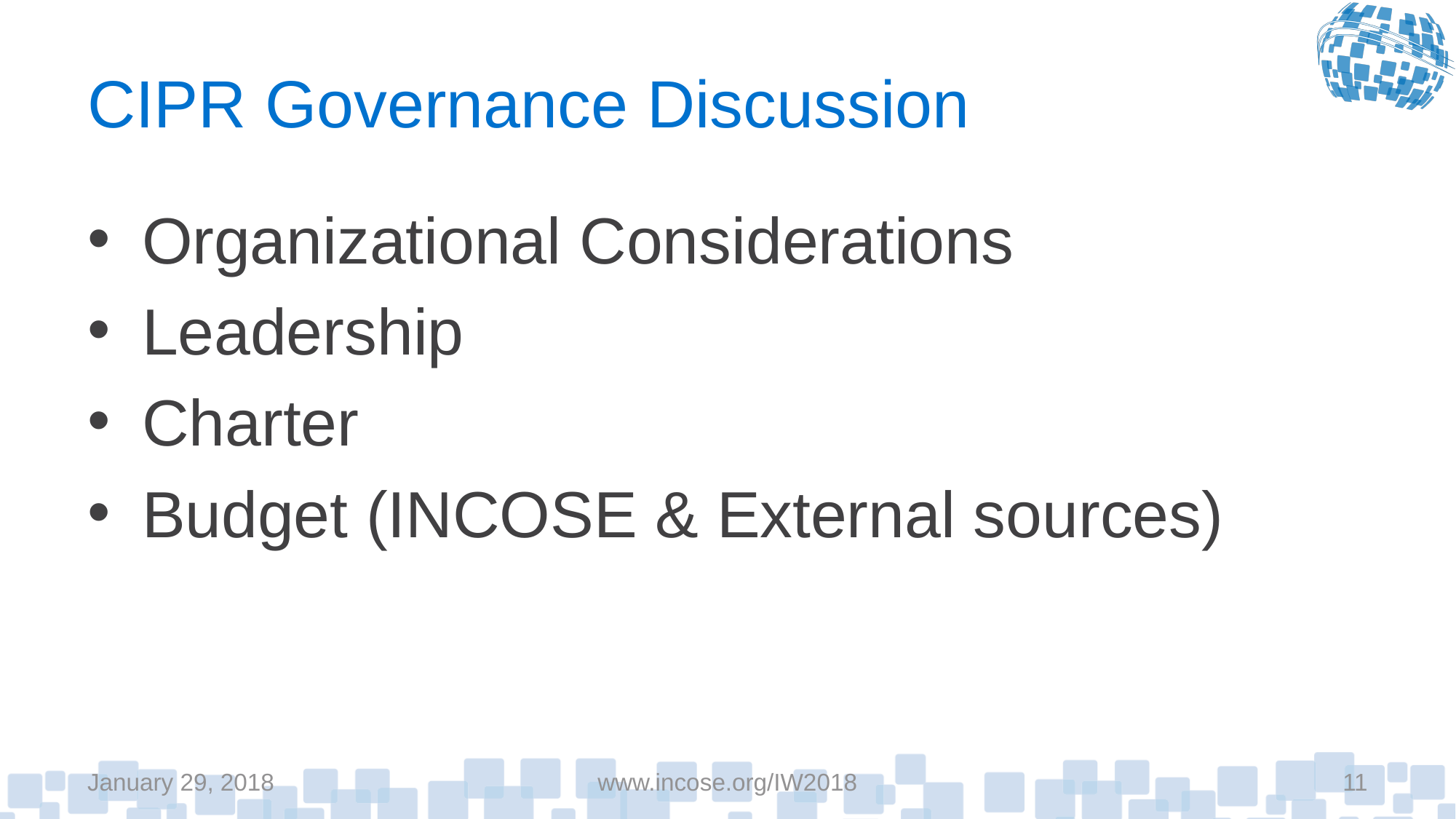

# CIPR Governance Discussion
Organizational Considerations
Leadership
Charter
Budget (INCOSE & External sources)
January 29, 2018
www.incose.org/IW2018
11